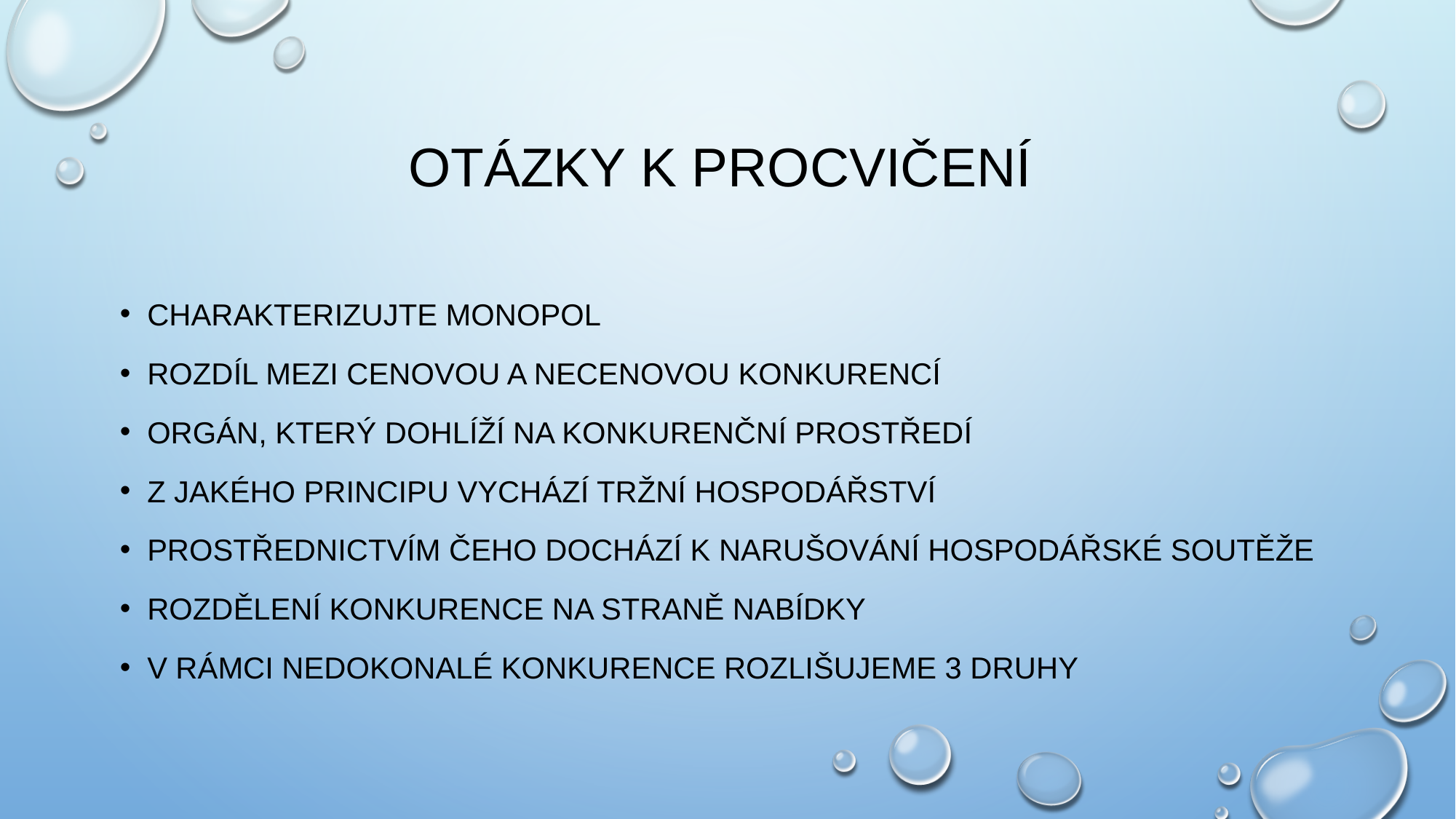

# Otázky k procvičení
Charakterizujte monopol
Rozdíl mezi cenovou a neCEnovou konkurencí
Orgán, který dohlíží na konkurenční prostředí
Z jakého principu vychází tržní hospodářství
Prostřednictvím čeho dochází k narušování hospodářské soutěže
Rozdělení konkurence na straně nabídky
V rámci nedokonalé konkurence rozlišujeme 3 druhy